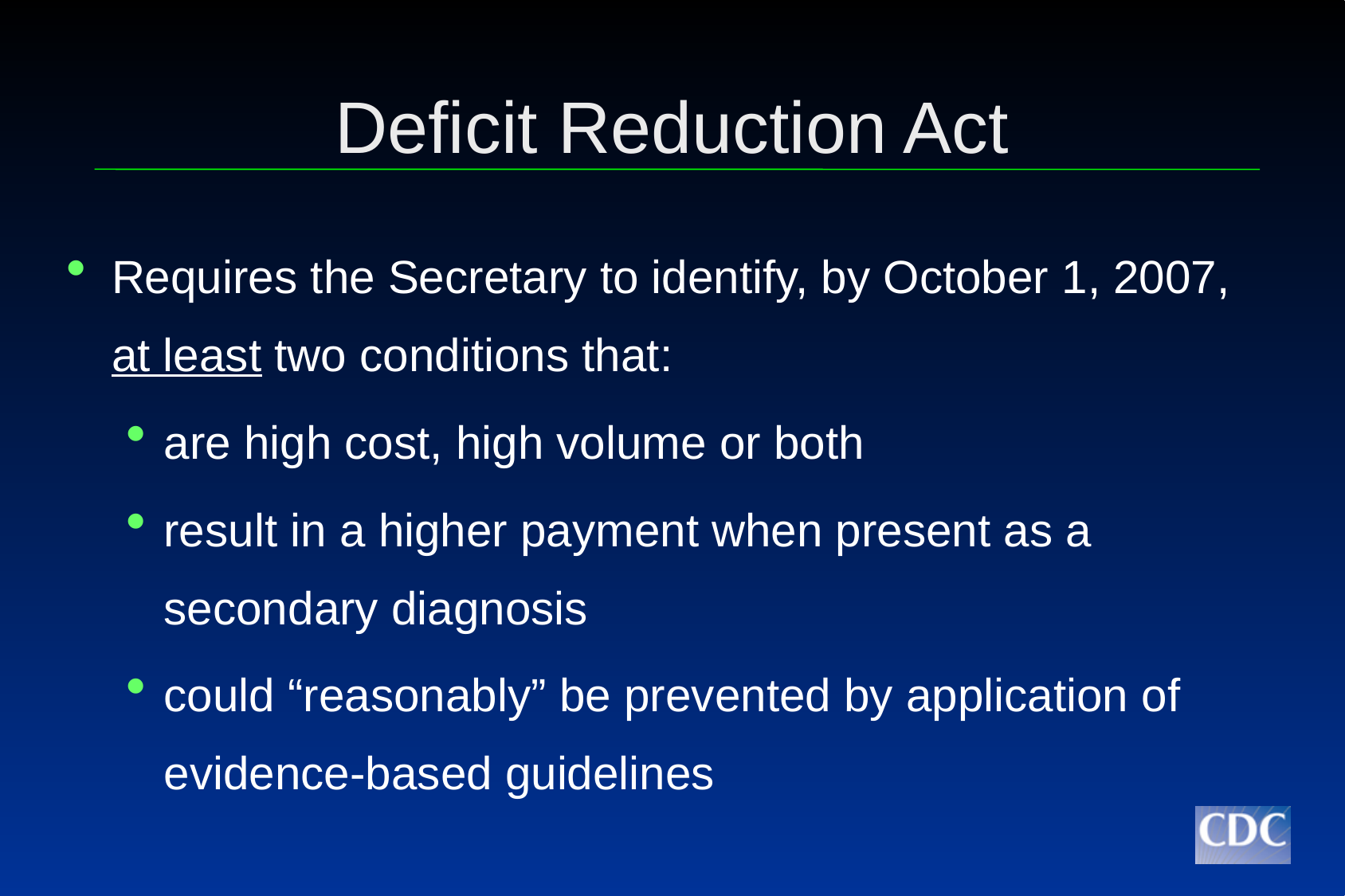

# Deficit Reduction Act

Requires the Secretary to identify, by October 1, 2007, at least two conditions that:
are high cost, high volume or both
result in a higher payment when present as a secondary diagnosis
could “reasonably” be prevented by application of evidence-based guidelines